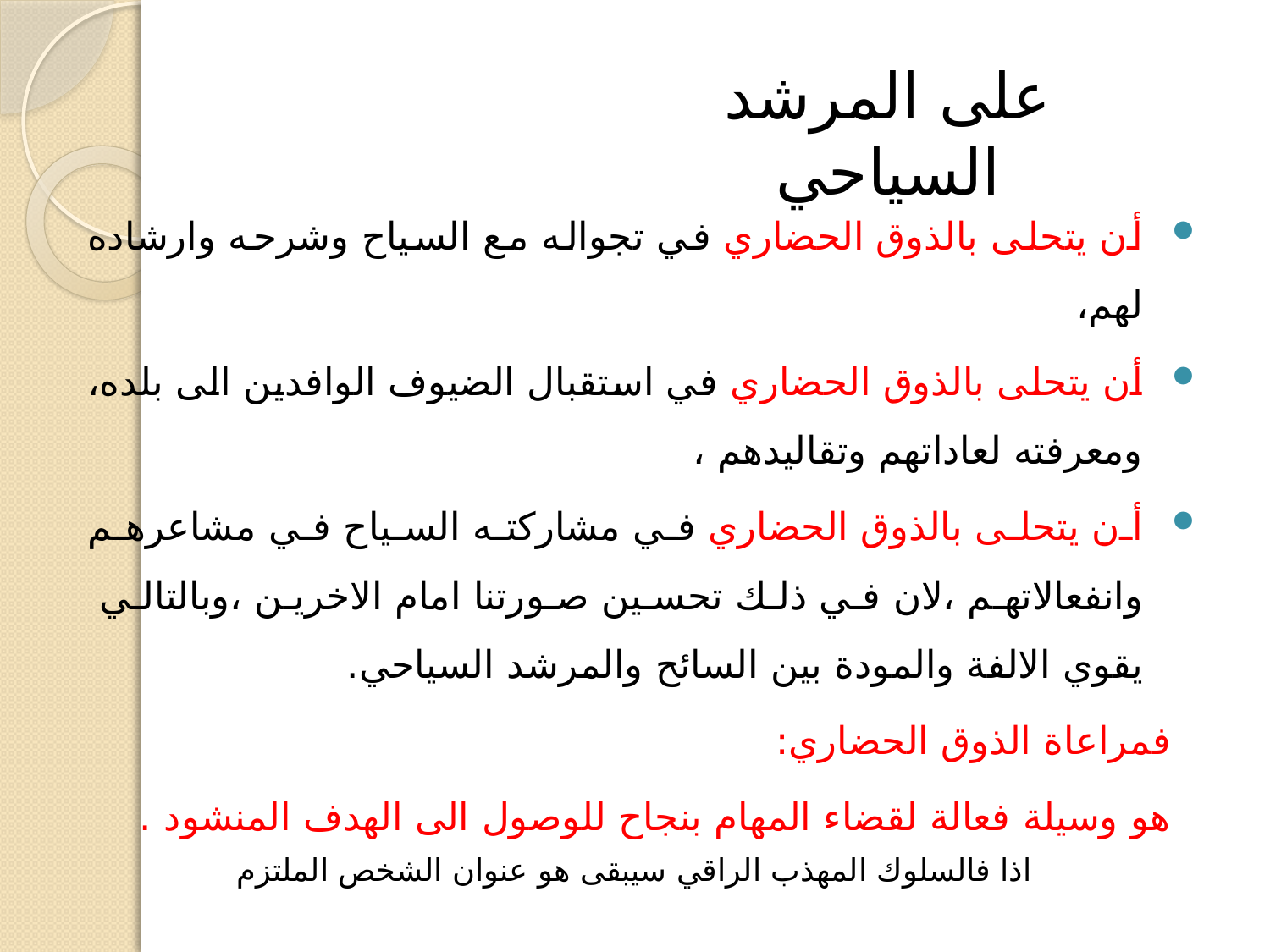

على المرشد السياحي

أن يتحلى بالذوق الحضاري في تجواله مع السياح وشرحه وارشاده لهم،
أن يتحلى بالذوق الحضاري في استقبال الضيوف الوافدين الى بلده، ومعرفته لعاداتهم وتقاليدهم ،
أن يتحلى بالذوق الحضاري في مشاركته السياح في مشاعرهم وانفعالاتهم ،لان في ذلك تحسين صورتنا امام الاخرين ،وبالتالي  يقوي الالفة والمودة بين السائح والمرشد السياحي.
 فمراعاة الذوق الحضاري:
 هو وسيلة فعالة لقضاء المهام بنجاح للوصول الى الهدف المنشود .
 اذا فالسلوك المهذب الراقي سيبقى هو عنوان الشخص الملتزم